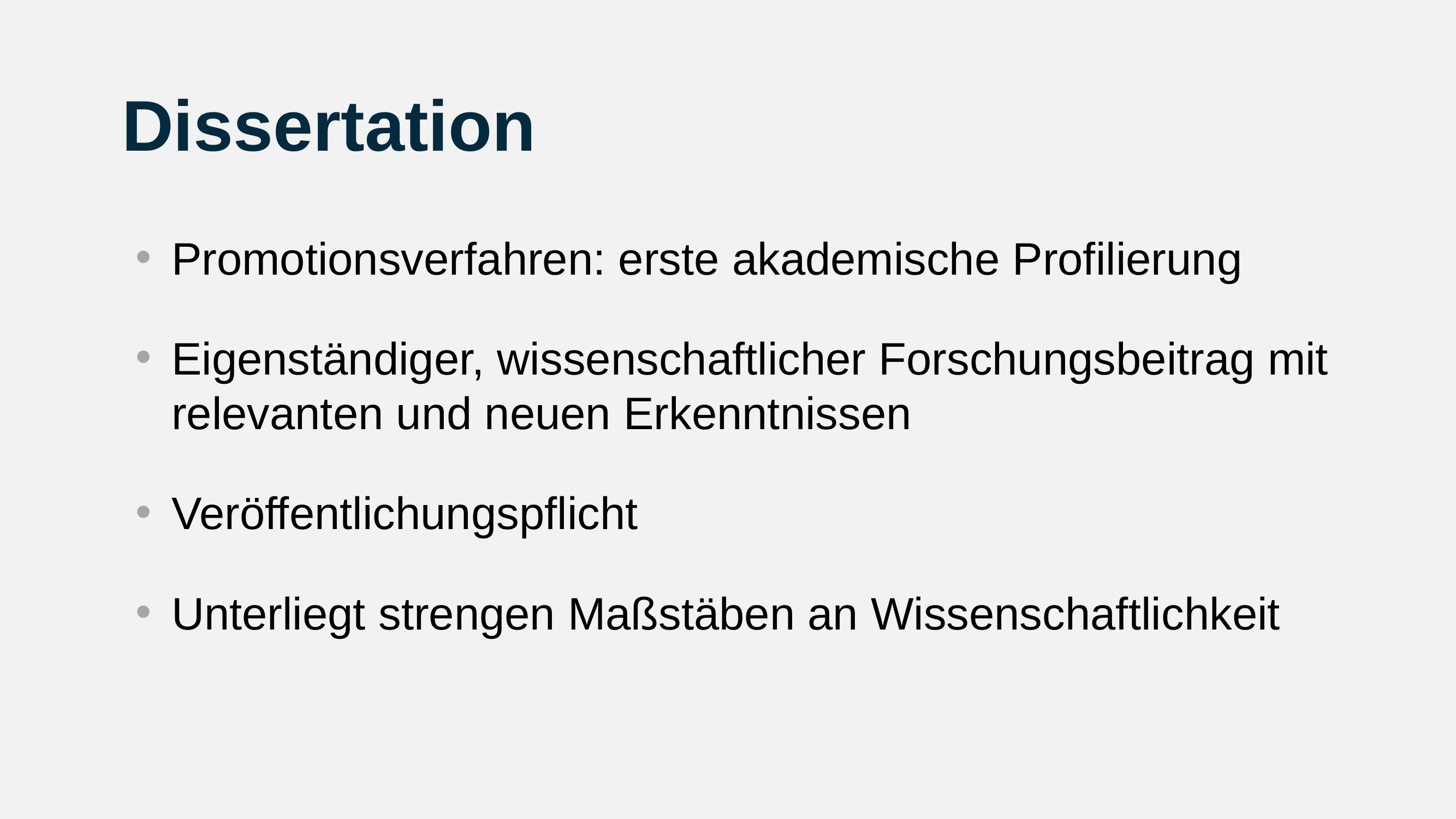

# Dissertation
Promotionsverfahren: erste akademische Profilierung
Eigenständiger, wissenschaftlicher Forschungsbeitrag mit relevanten und neuen Erkenntnissen
Veröffentlichungspflicht
Unterliegt strengen Maßstäben an Wissenschaftlichkeit